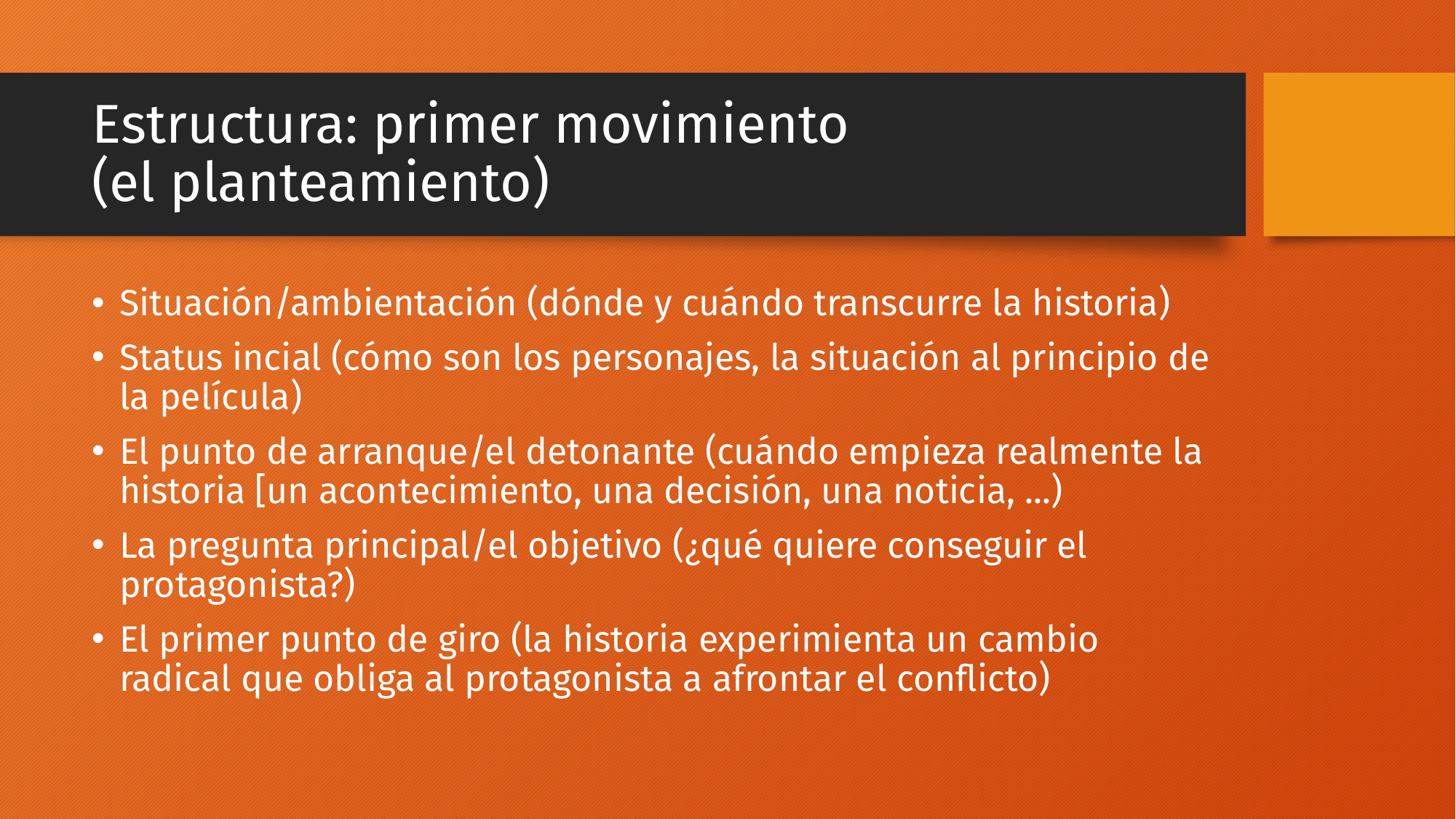

# Estructura: primer movimiento (el planteamiento)
Situación/ambientación (dónde y cuándo transcurre la historia)
Status incial (cómo son los personajes, la situación al principio de la película)
El punto de arranque/el detonante (cuándo empieza realmente la historia [un acontecimiento, una decisión, una noticia, ...)
La pregunta principal/el objetivo (¿qué quiere conseguir el protagonista?)
El primer punto de giro (la historia experimienta un cambio radical que obliga al protagonista a afrontar el conflicto)